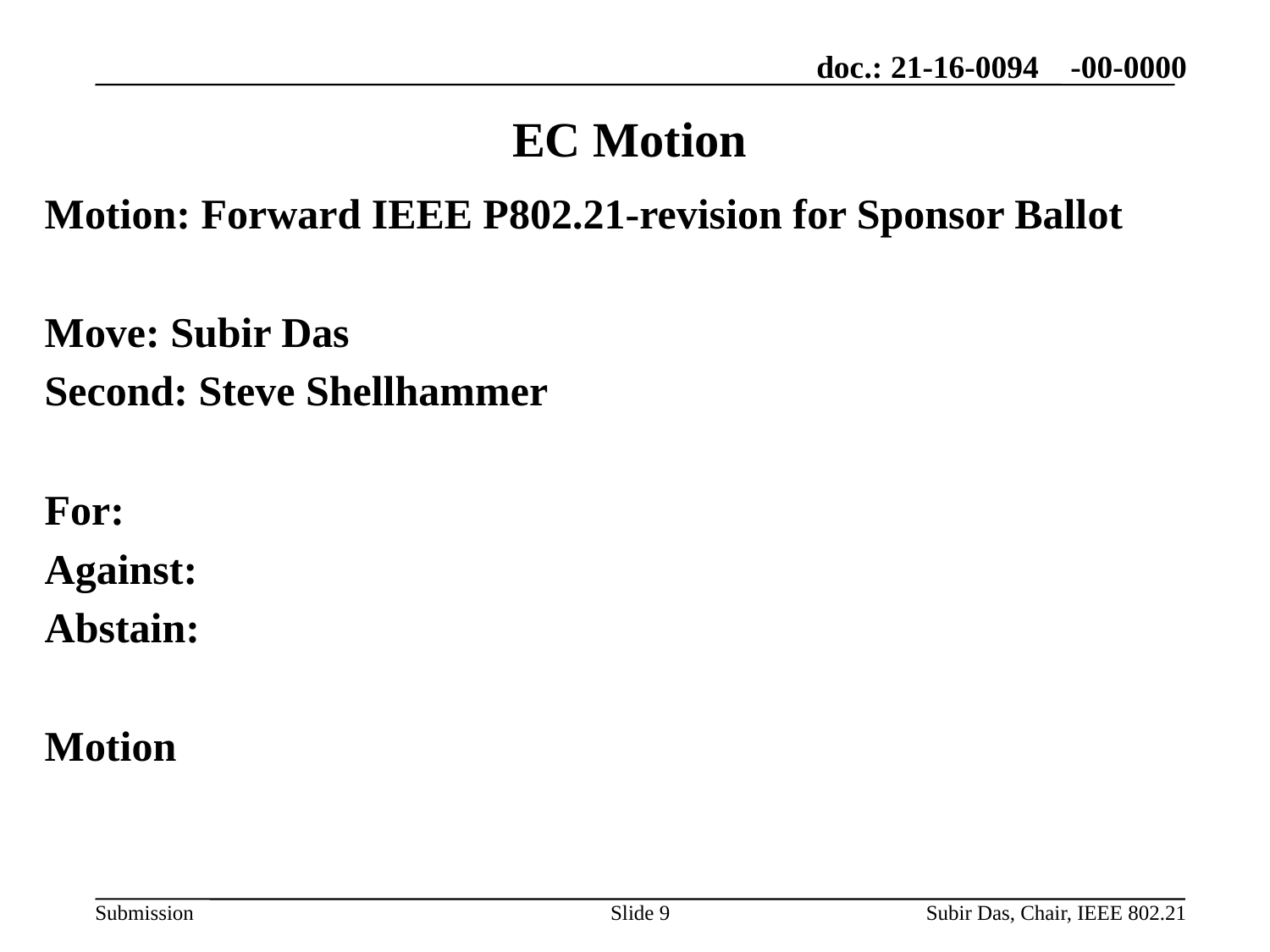

# EC Motion
Motion: Forward IEEE P802.21-revision for Sponsor Ballot

Move: Subir Das
Second: Steve Shellhammer

For:
Against:
Abstain:

Motion
Slide 9
Subir Das, Chair, IEEE 802.21